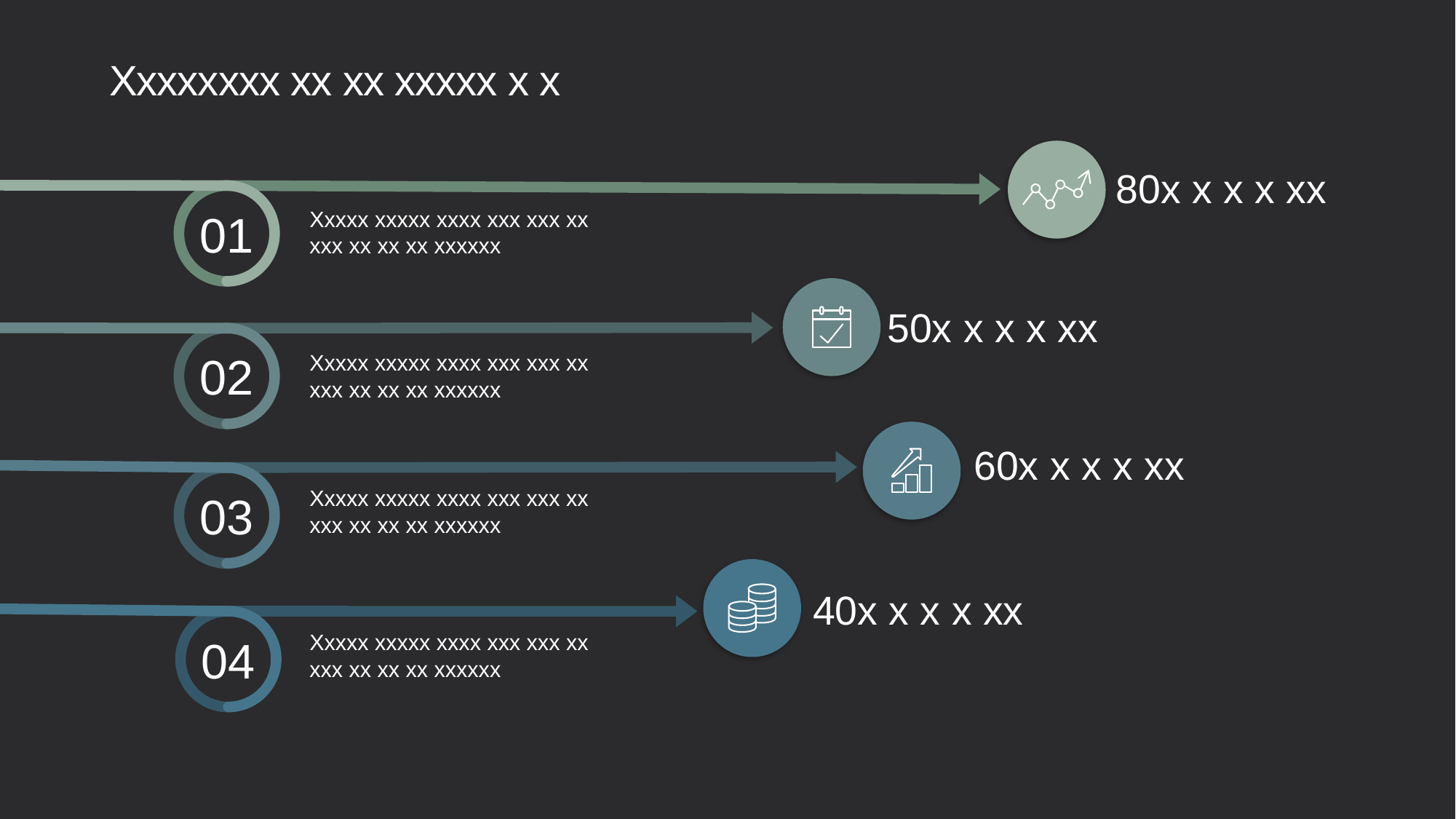

# Xxxxxxxx xx xx xxxxx x x

80x x x x xx

01
Xxxxx xxxxx xxxx xxx xxx xx xxx xx xx xx xxxxxx

50x x x x xx

02
Xxxxx xxxxx xxxx xxx xxx xx xxx xx xx xx xxxxxx

60x x x x xx

Xxxxx xxxxx xxxx xxx xxx xx xxx xx xx xx xxxxxx
03

40x x x x xx

Xxxxx xxxxx xxxx xxx xxx xx xxx xx xx xx xxxxxx
04